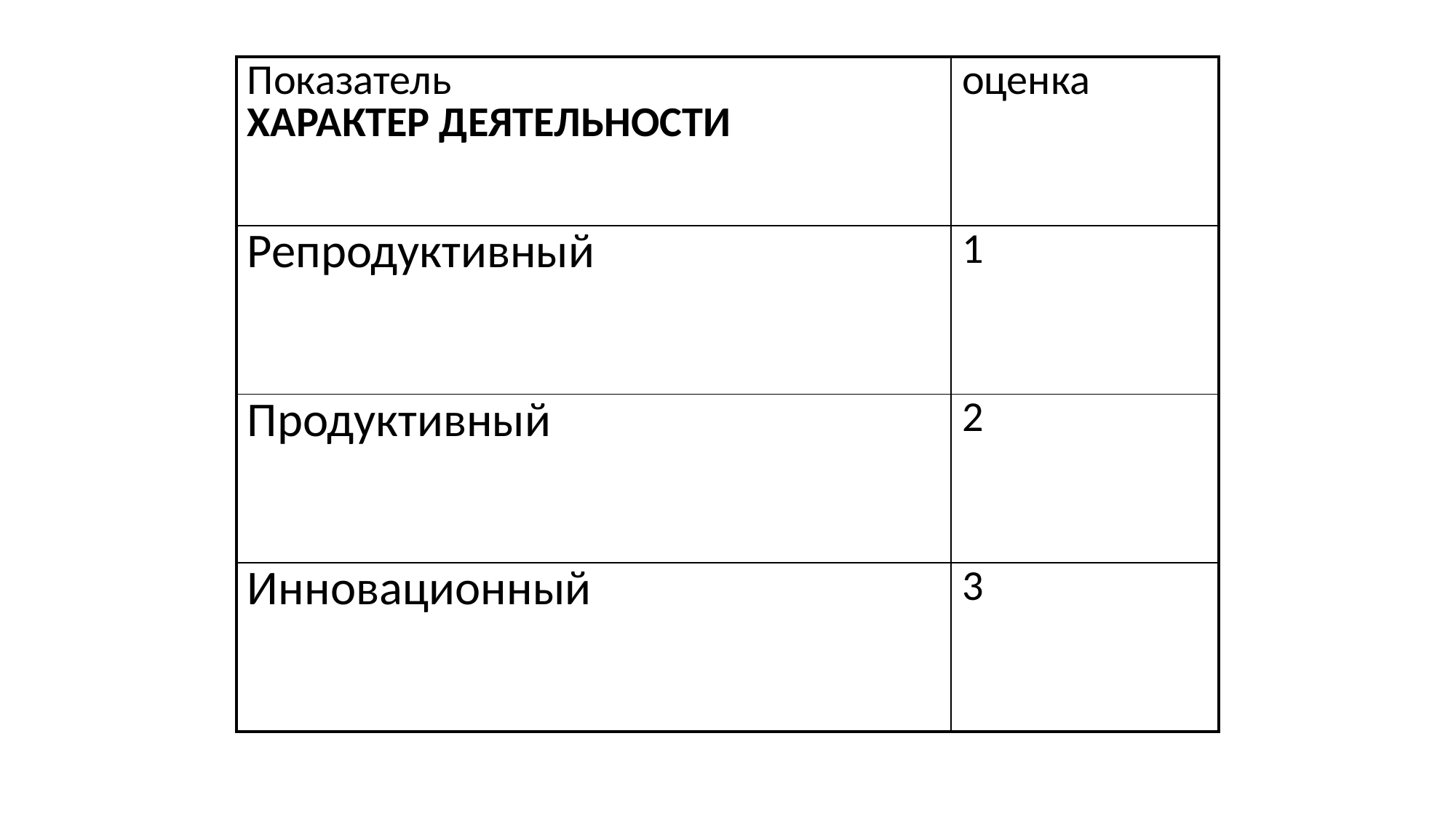

| Показатель ХАРАКТЕР ДЕЯТЕЛЬНОСТИ | оценка |
| --- | --- |
| Репродуктивный | 1 |
| Продуктивный | 2 |
| Инновационный | 3 |